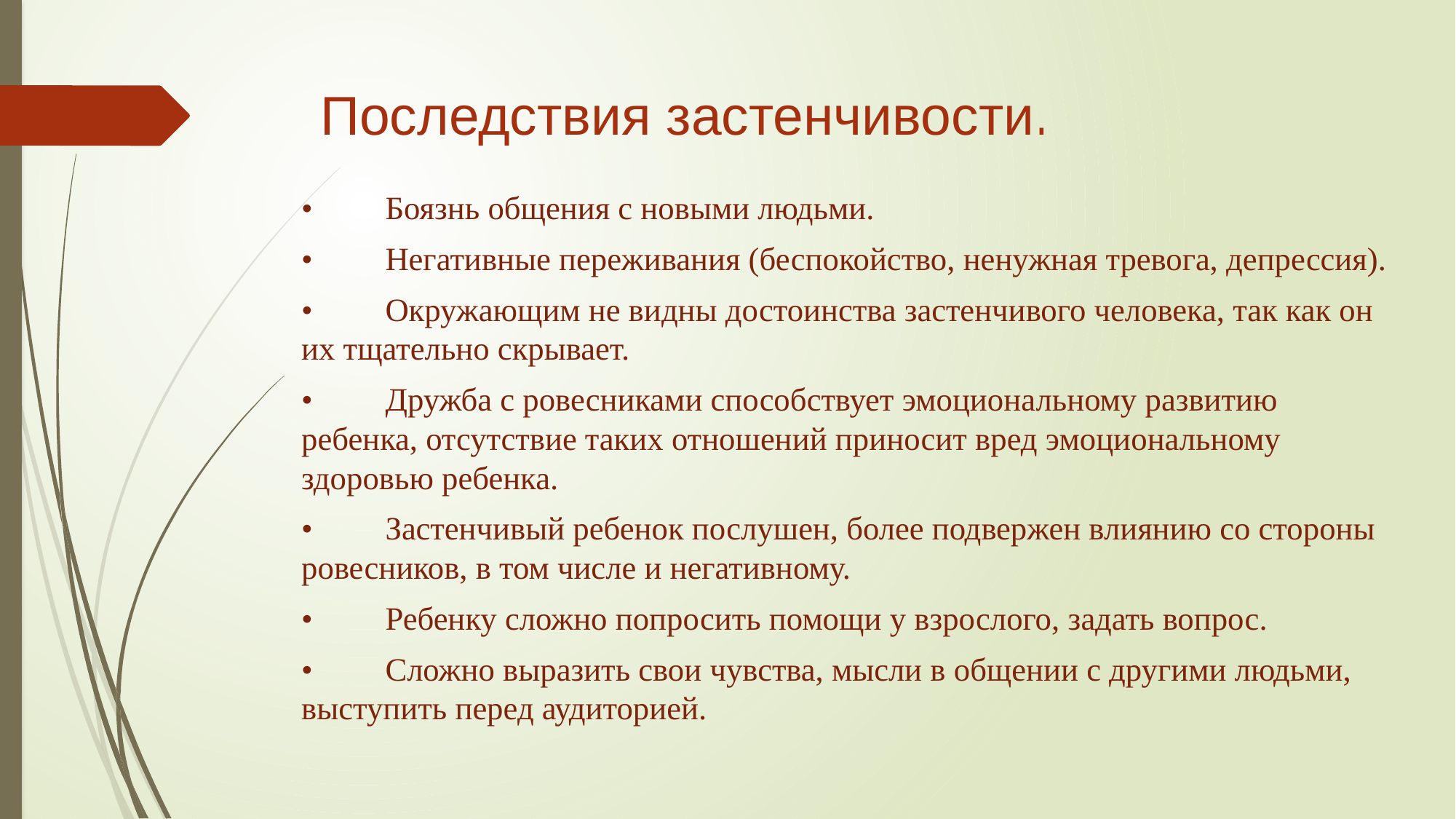

# Последствия застенчивости.
•	Боязнь общения с новыми людьми.
•	Негативные переживания (беспокойство, ненужная тревога, депрессия).
•	Окружающим не видны достоинства застенчивого человека, так как он их тщательно скрывает.
•	Дружба с ровесниками способствует эмоциональному развитию ребенка, отсутствие таких отношений приносит вред эмоциональному здоровью ребенка.
•	Застенчивый ребенок послушен, более подвержен влиянию со стороны ровесников, в том числе и негативному.
•	Ребенку сложно попросить помощи у взрослого, задать вопрос.
•	Сложно выразить свои чувства, мысли в общении с другими людьми, выступить перед аудиторией.